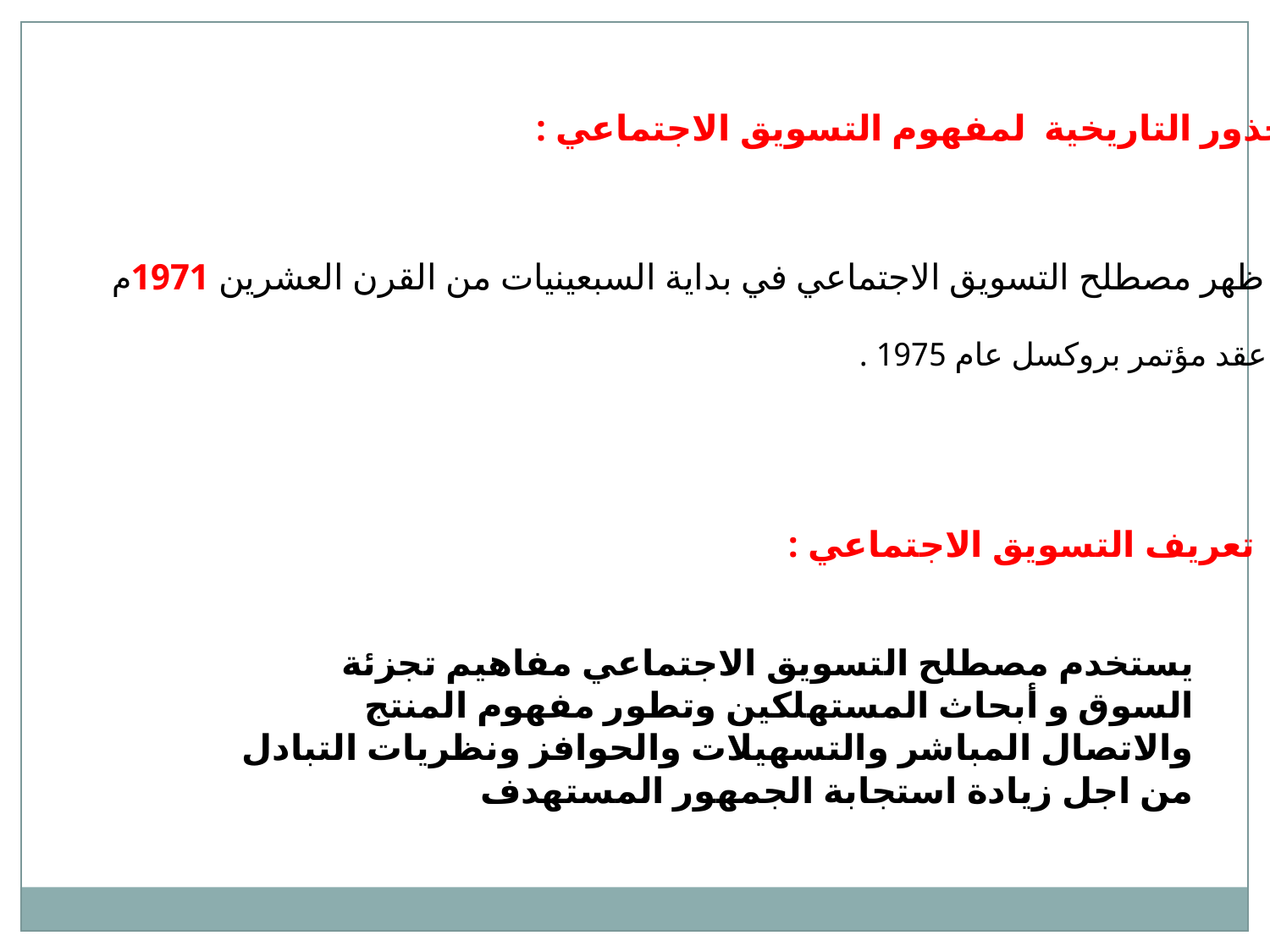

الجذور التاريخية  لمفهوم التسويق الاجتماعي :

 ظهر مصطلح التسويق الاجتماعي في بداية السبعينيات من القرن العشرين 1971م

 عقد مؤتمر بروكسل عام 1975 .
تعريف التسويق الاجتماعي :
يستخدم مصطلح التسويق الاجتماعي مفاهيم تجزئة السوق و أبحاث المستهلكين وتطور مفهوم المنتج والاتصال المباشر والتسهيلات والحوافز ونظريات التبادل من اجل زيادة استجابة الجمهور المستهدف